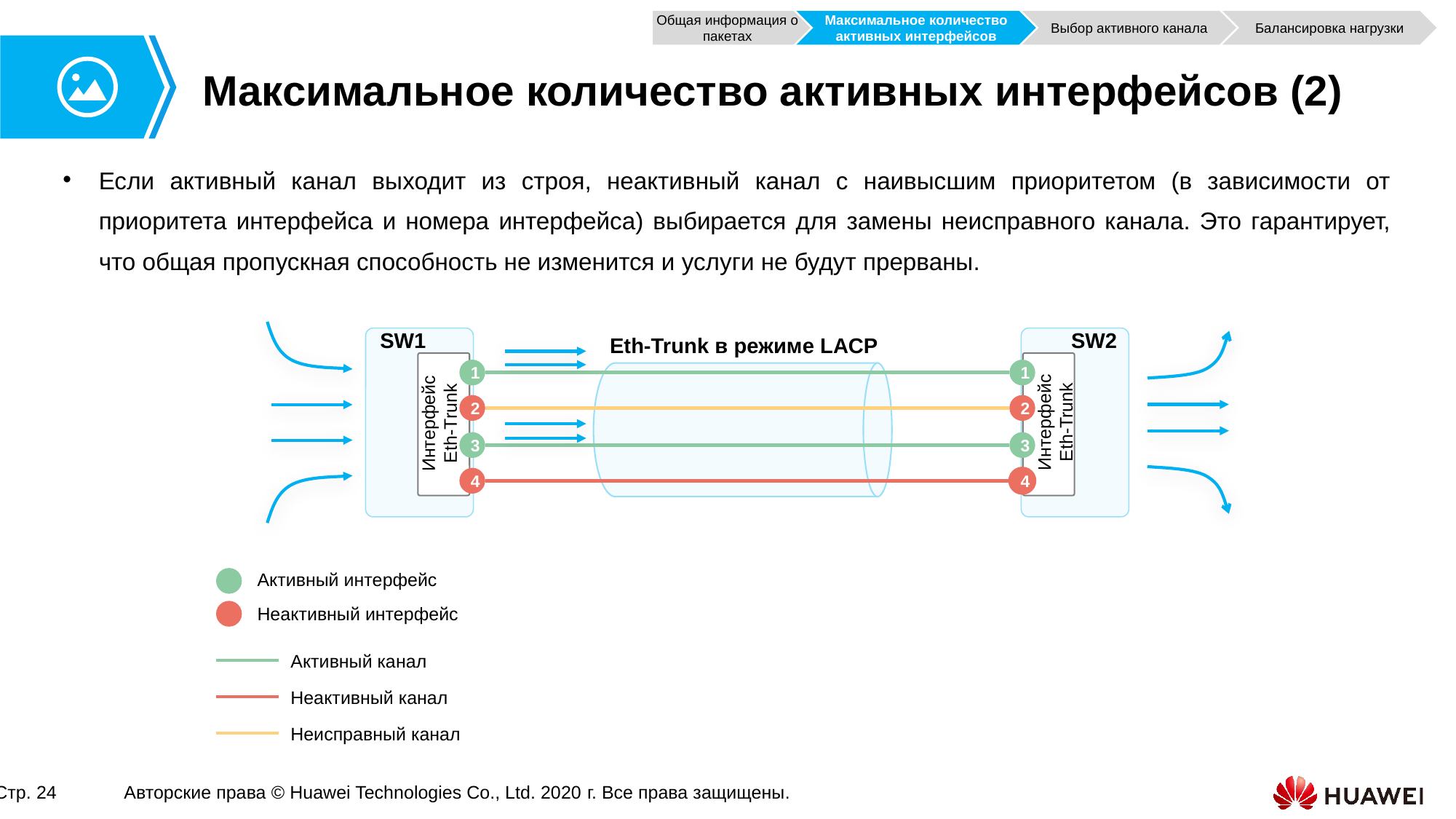

Общая информация о пакетах
Максимальное количество активных интерфейсов
Выбор активного канала
Балансировка нагрузки
# Максимальное количество активных интерфейсов (2)
Если активный канал выходит из строя, неактивный канал с наивысшим приоритетом (в зависимости от приоритета интерфейса и номера интерфейса) выбирается для замены неисправного канала. Это гарантирует, что общая пропускная способность не изменится и услуги не будут прерваны.
SW1
SW2

Eth-Trunk в режиме LACP

Интерфейс Eth-Trunk
Интерфейс Eth-Trunk

1
1

2
2
3
3
4
4
Активный интерфейс

Неактивный интерфейс

Активный канал
Неактивный канал
Неисправный канал